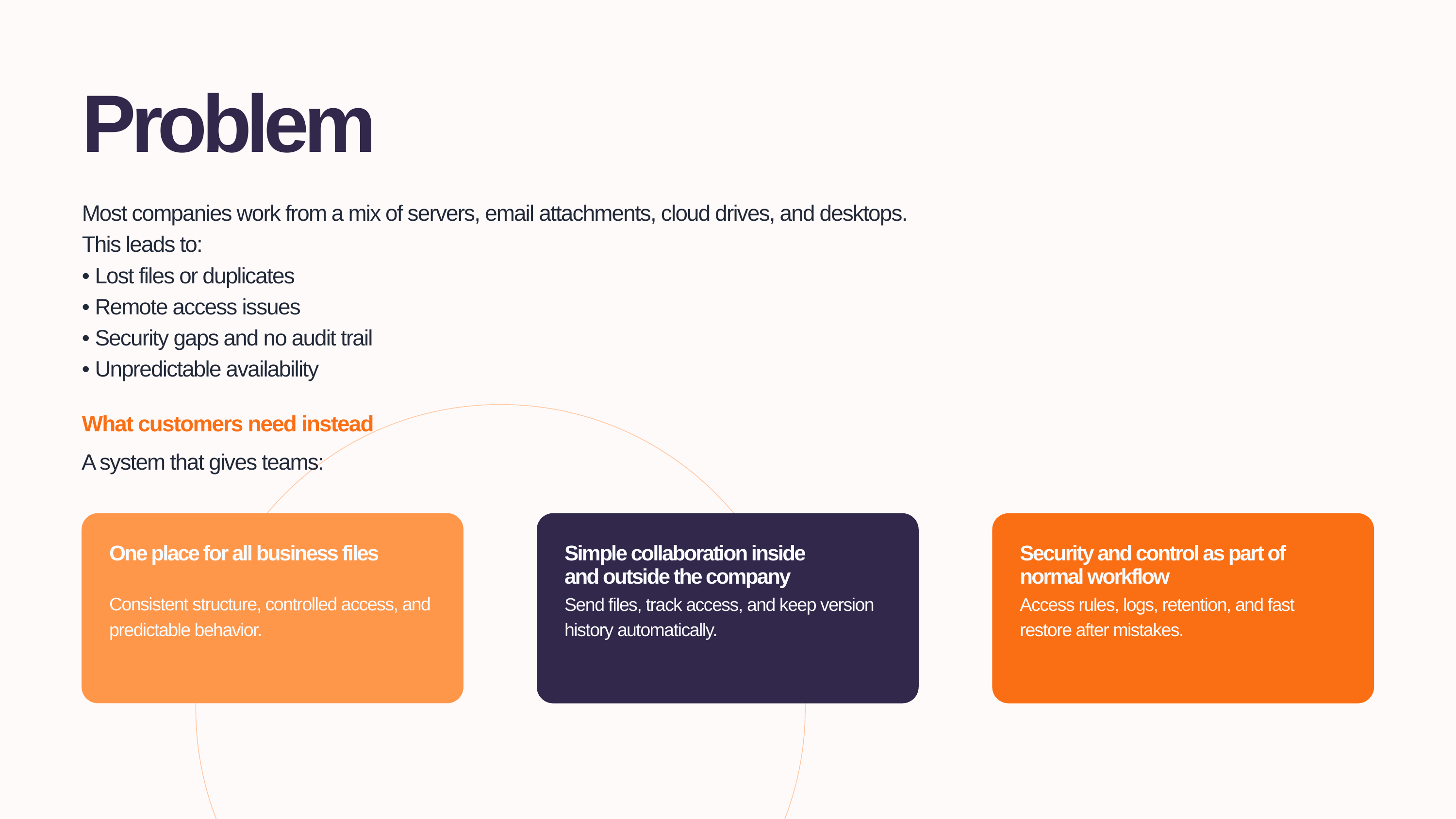

Problem
Most companies work from a mix of servers, email attachments, cloud drives, and desktops.
This leads to:
• Lost files or duplicates
• Remote access issues
• Security gaps and no audit trail
• Unpredictable availability

What customers need instead
A system that gives teams:

One place for all business files
Simple collaboration inside and outside the company
Security and control as part of normal workflow
Consistent structure, controlled access, and predictable behavior.
Send files, track access, and keep version history automatically.
Access rules, logs, retention, and fast restore after mistakes.